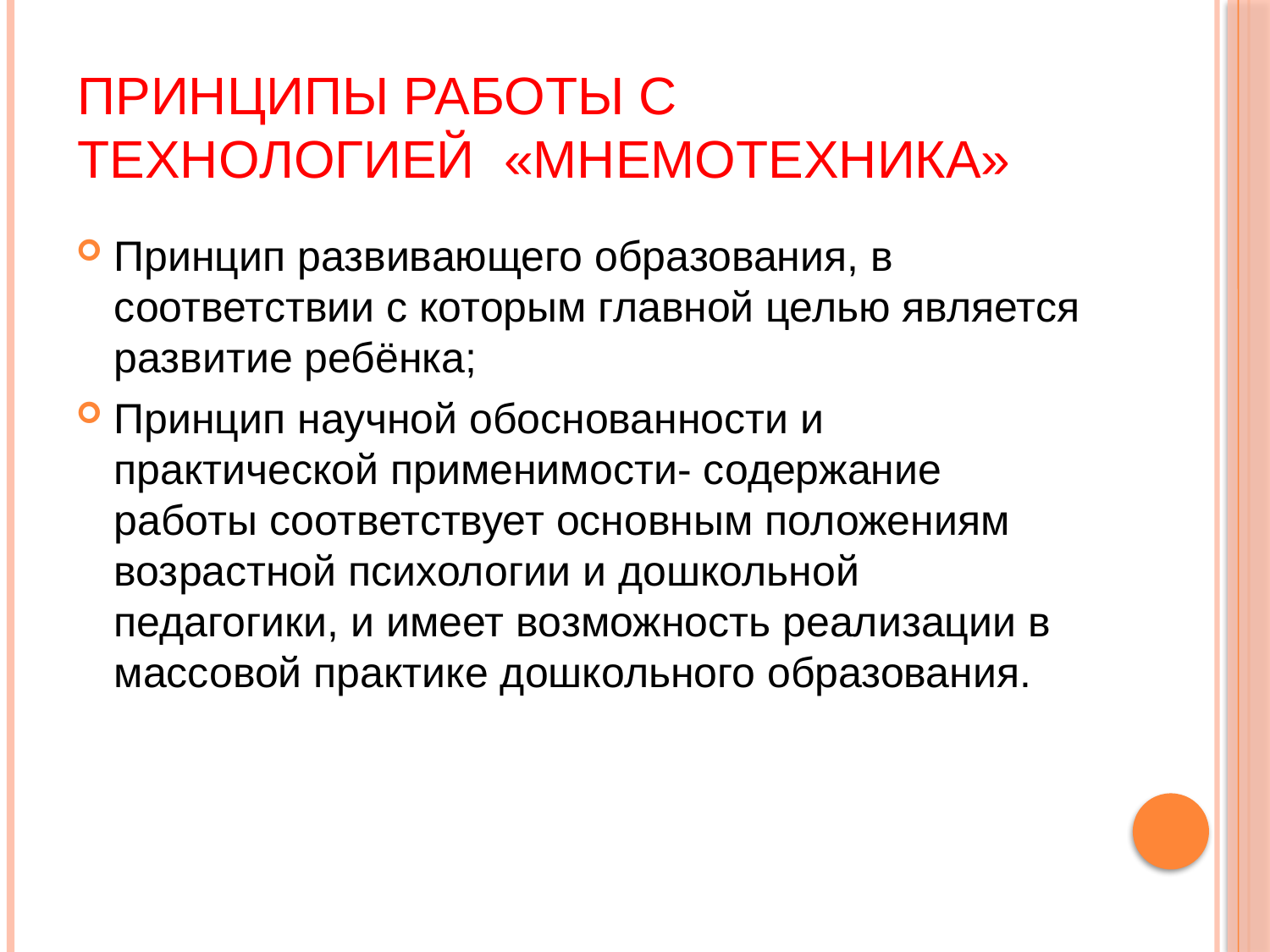

# Принципы работы с технологией  «Мнемотехника»
Принцип развивающего образования, в соответствии с которым главной целью является развитие ребёнка;
Принцип научной обоснованности и практической применимости- содержание работы соответствует основным положениям возрастной психологии и дошкольной педагогики, и имеет возможность реализации в массовой практике дошкольного образования.